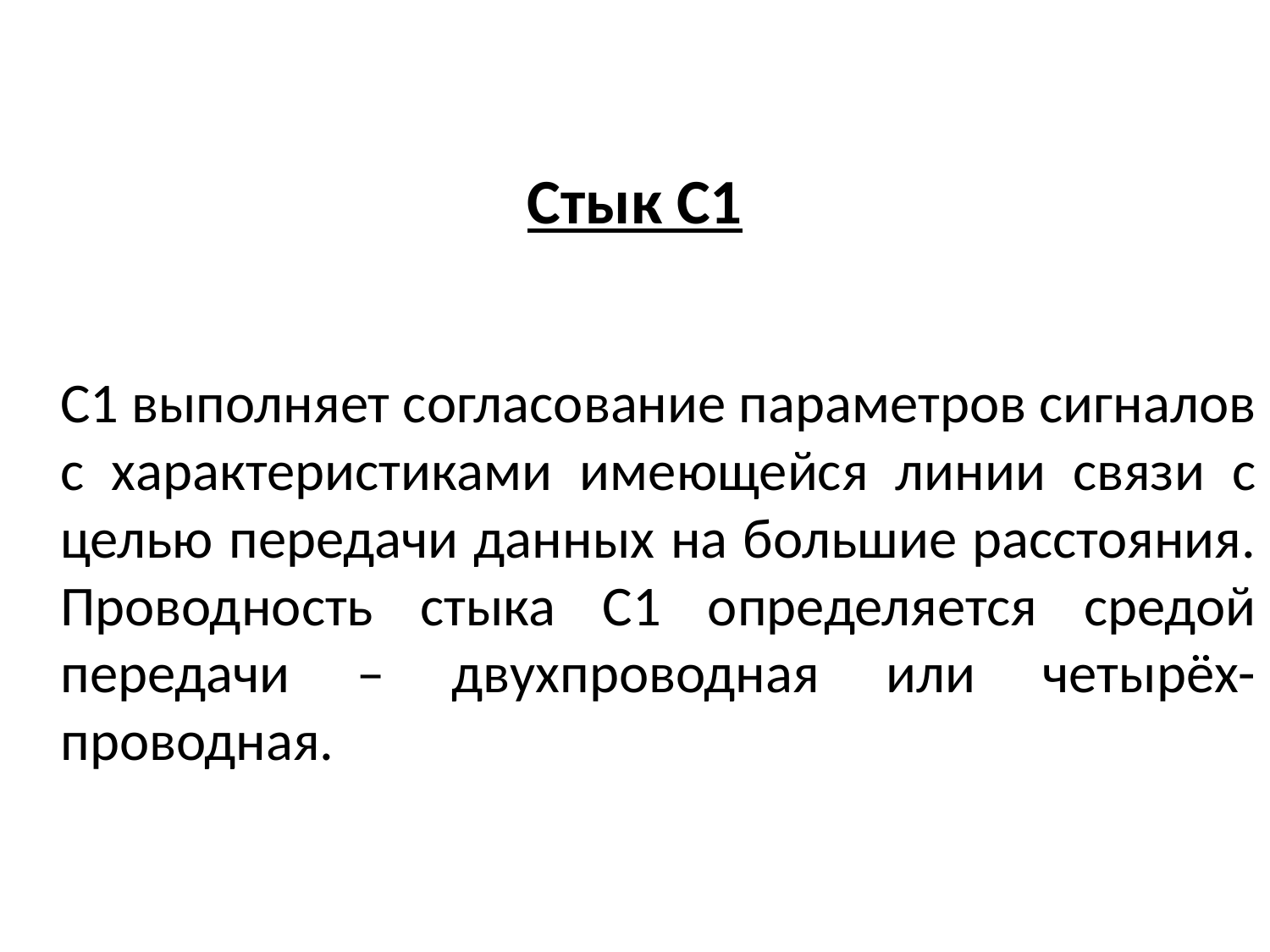

# Стык С1
	С1 выполняет согласование параметров сигналов с характеристиками имеющейся линии связи с целью передачи данных на большие расстояния. Проводность стыка С1 определяется средой передачи – двухпроводная или четырёх- проводная.